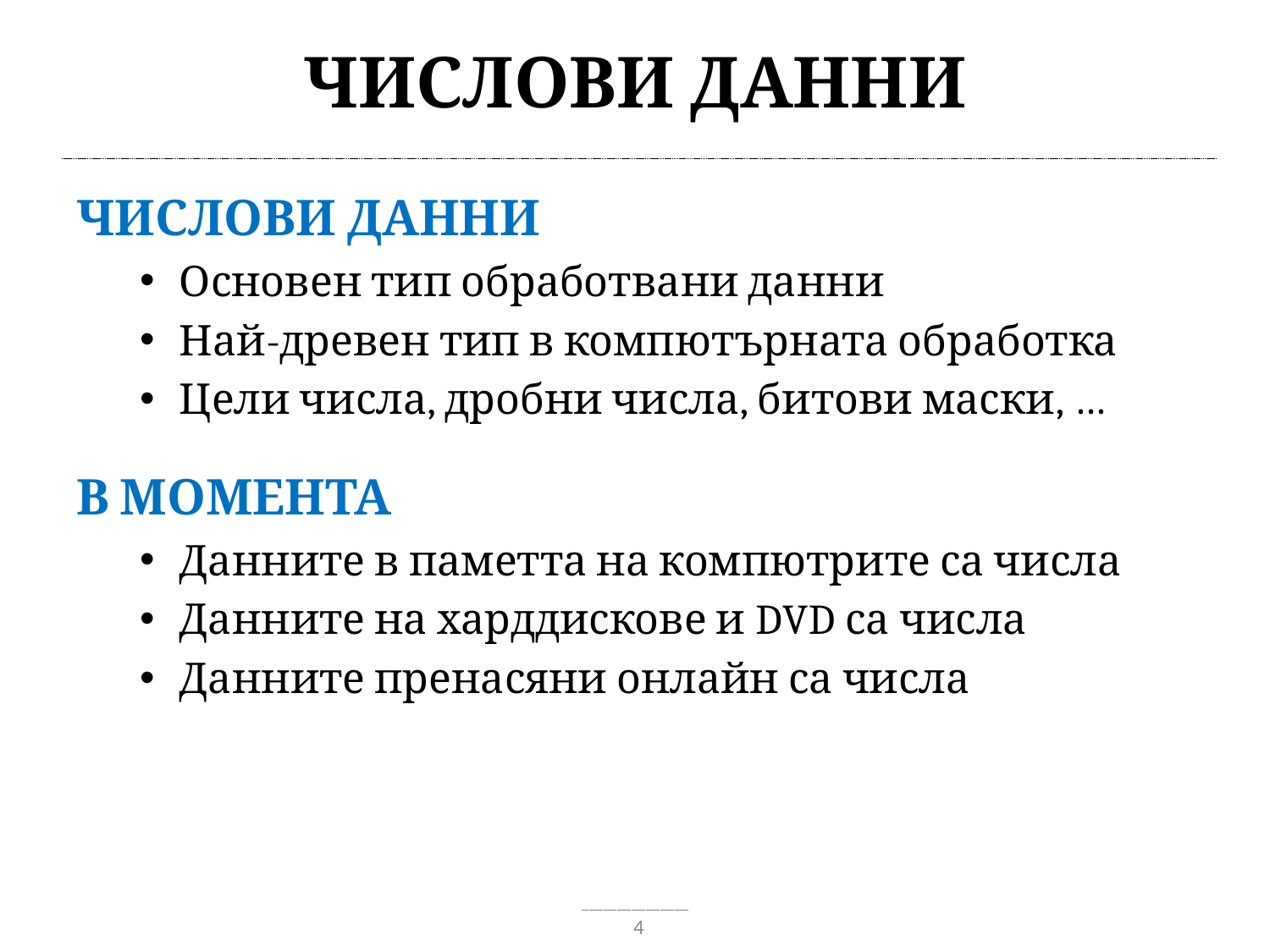

# Числови данни
Числови данни
Основен тип обработвани данни
Най-древен тип в компютърната обработка
Цели числа, дробни числа, битови маски, …
В момента
Данните в паметта на компютрите са числа
Данните на харддискове и DVD са числа
Данните пренасяни онлайн са числа
4